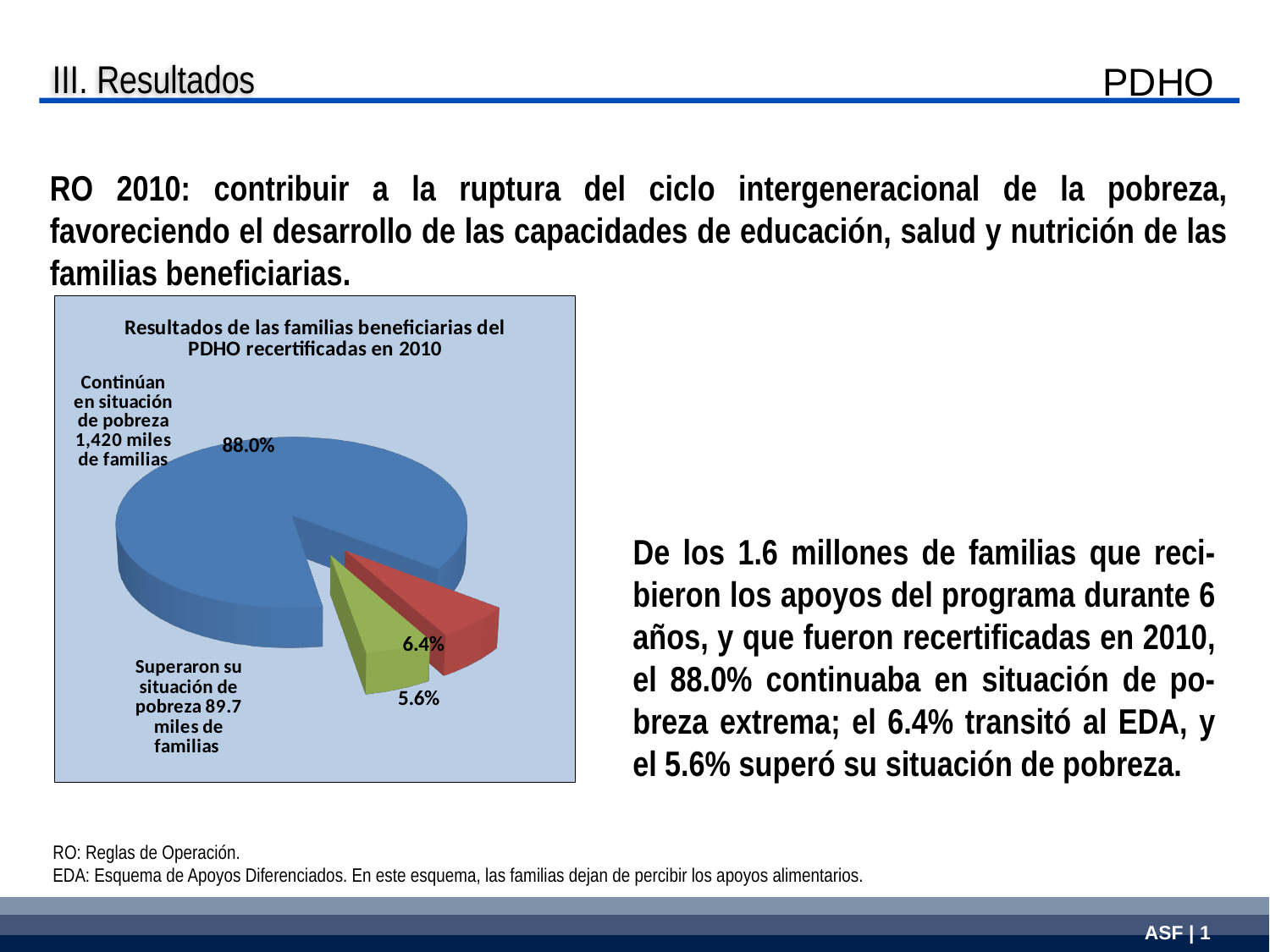

III. Resultados
PDHO

RO 2010: contribuir a la ruptura del ciclo intergeneracional de la pobreza, favoreciendo el desarrollo de las capacidades de educación, salud y nutrición de las familias beneficiarias.

[unsupported chart]

De los 1.6 millones de familias que reci-bieron los apoyos del programa durante 6 años, y que fueron recertificadas en 2010, el 88.0% continuaba en situación de po-breza extrema; el 6.4% transitó al EDA, y el 5.6% superó su situación de pobreza.
RO: Reglas de Operación.
EDA: Esquema de Apoyos Diferenciados. En este esquema, las familias dejan de percibir los apoyos alimentarios.
|  |
| --- |
|  |
|  |
ASF | 1